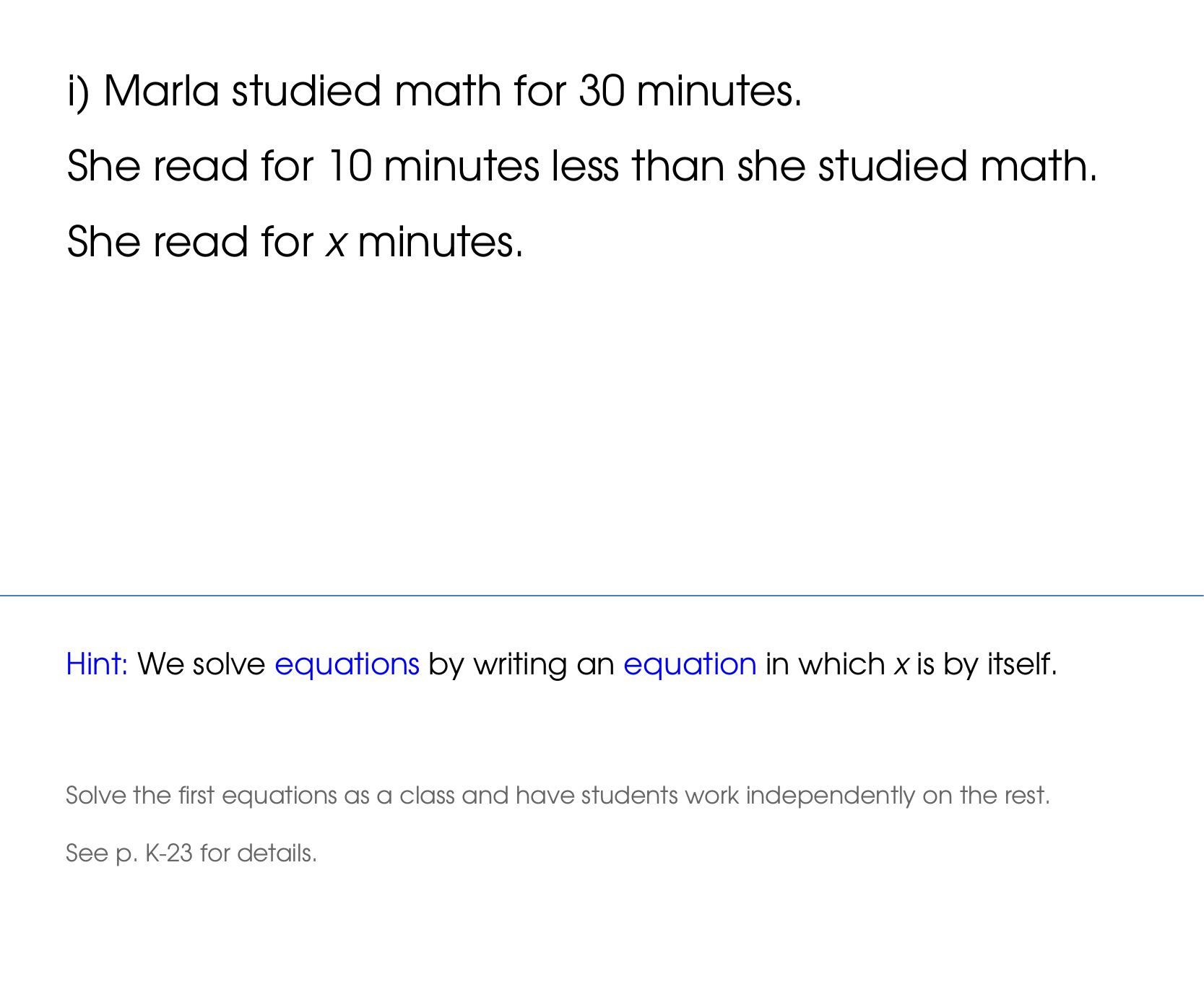

i) Marla studied math for 30 minutes.
She read for 10 minutes less than she studied math.
She read for x minutes.
Hint: We solve equations by writing an equation in which x is by itself.
Solve the first equations as a class and have students work independently on the rest.
See p. K-23 for details.